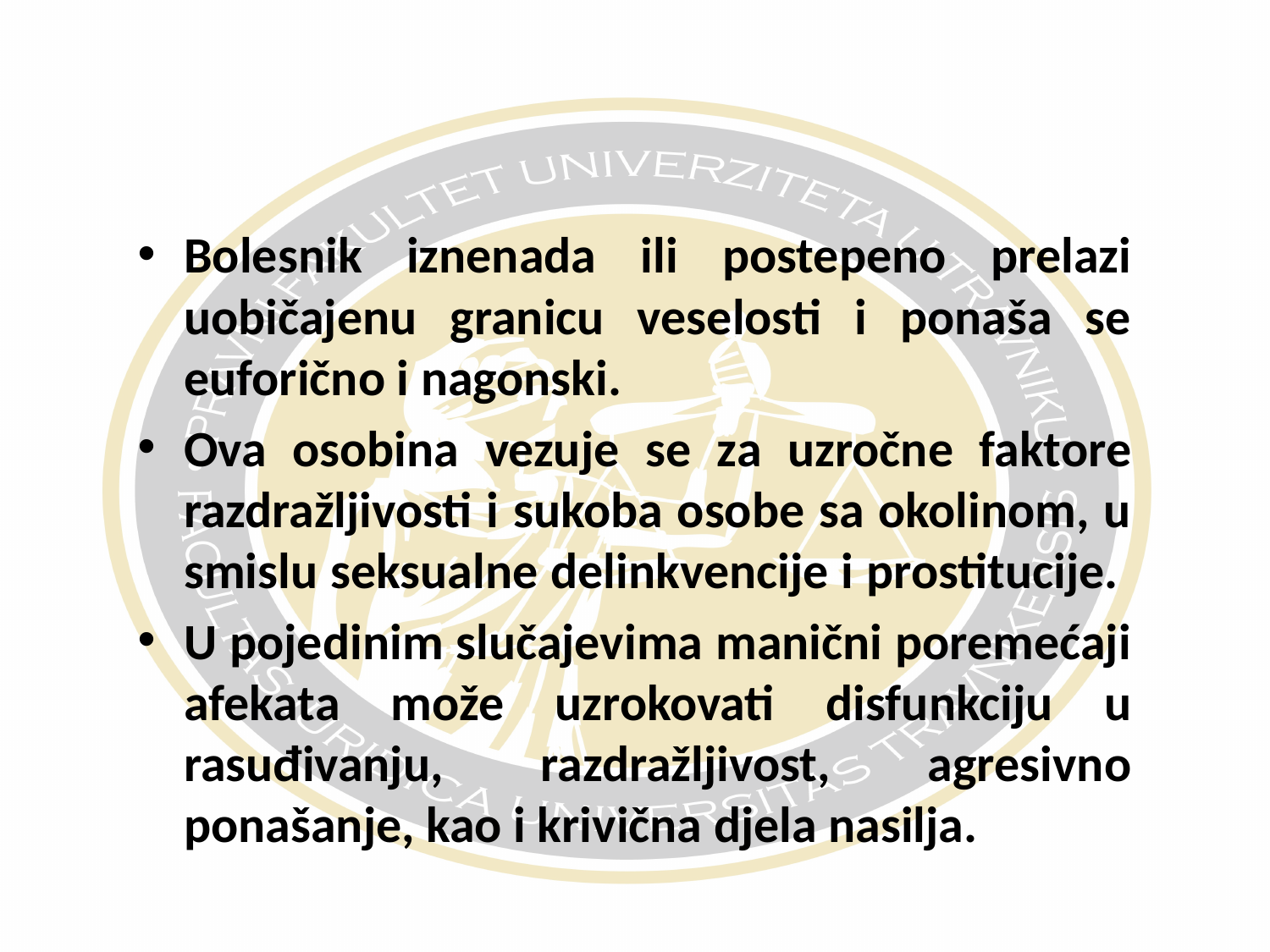

#
Bolesnik iznenada ili postepeno prelazi uobičajenu granicu veselosti i ponaša se euforično i nagonski.
Ova osobina vezuje se za uzročne faktore razdražljivosti i sukoba osobe sa okolinom, u smislu seksualne delinkvencije i prostitucije.
U pojedinim slučajevima manični poremećaji afekata može uzrokovati disfunkciju u rasuđivanju, razdražljivost, agresivno ponašanje, kao i krivična djela nasilja.